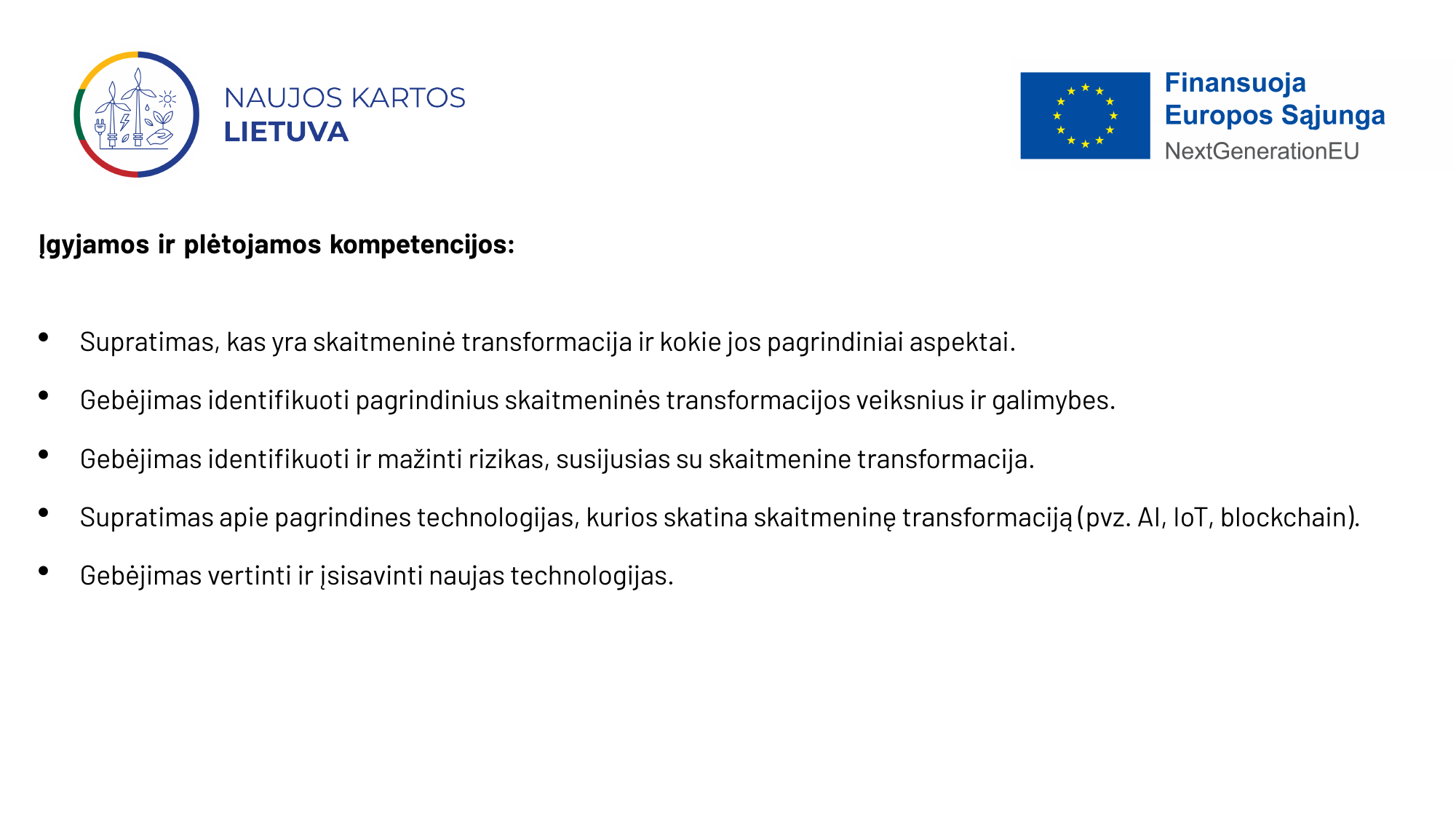

Įgyjamos ir plėtojamos kompetencijos:

Supratimas, kas yra skaitmeninė transformacija ir kokie jos pagrindiniai aspektai.
Gebėjimas identifikuoti pagrindinius skaitmeninės transformacijos veiksnius ir galimybes.
Gebėjimas identifikuoti ir mažinti rizikas, susijusias su skaitmenine transformacija.
Supratimas apie pagrindines technologijas, kurios skatina skaitmeninę transformaciją (pvz. AI, IoT, blockchain).
Gebėjimas vertinti ir įsisavinti naujas technologijas.